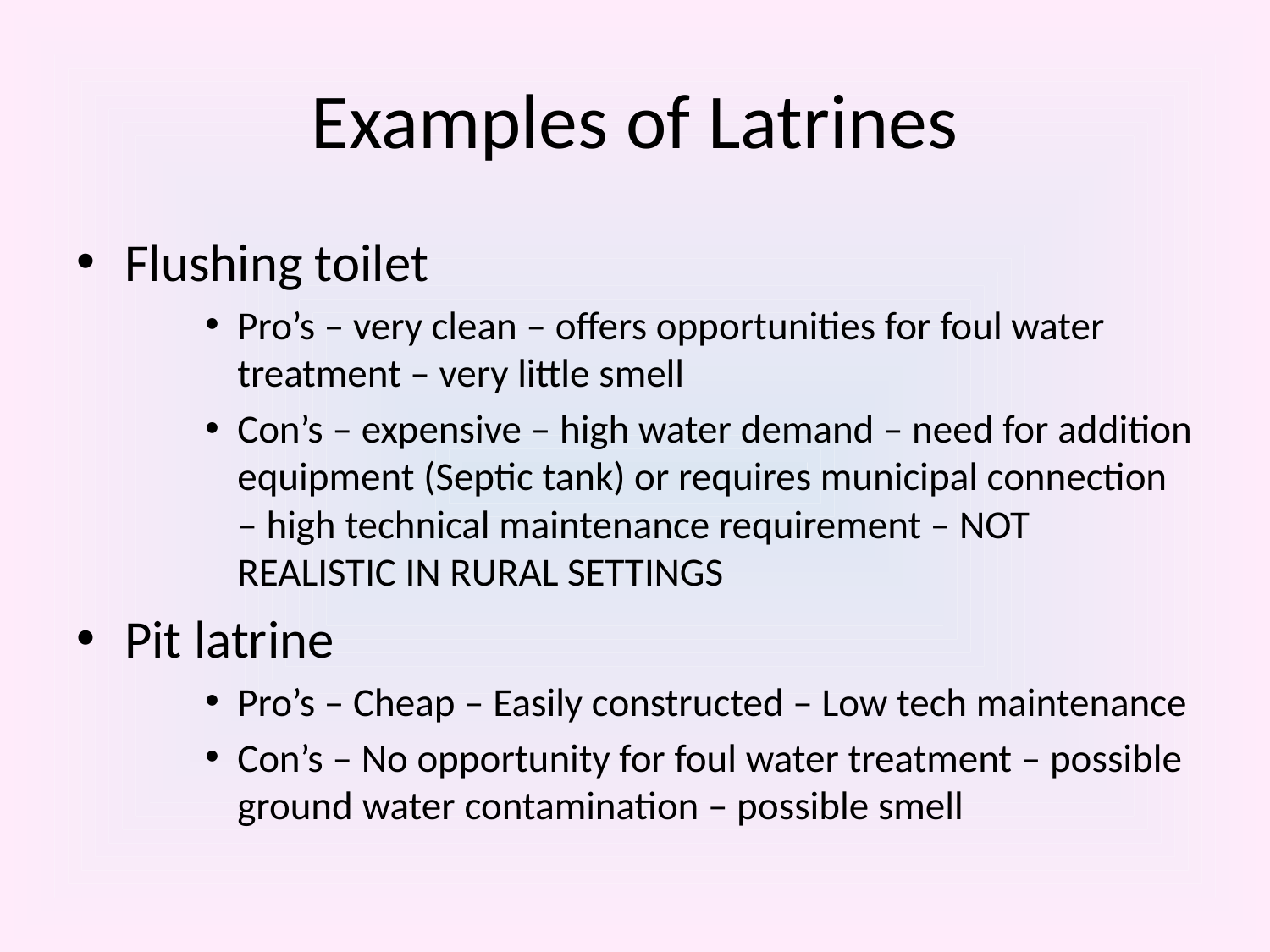

# Examples of Latrines
Flushing toilet
Pro’s – very clean – offers opportunities for foul water treatment – very little smell
Con’s – expensive – high water demand – need for addition equipment (Septic tank) or requires municipal connection – high technical maintenance requirement – NOT REALISTIC IN RURAL SETTINGS
Pit latrine
Pro’s – Cheap – Easily constructed – Low tech maintenance
Con’s – No opportunity for foul water treatment – possible ground water contamination – possible smell